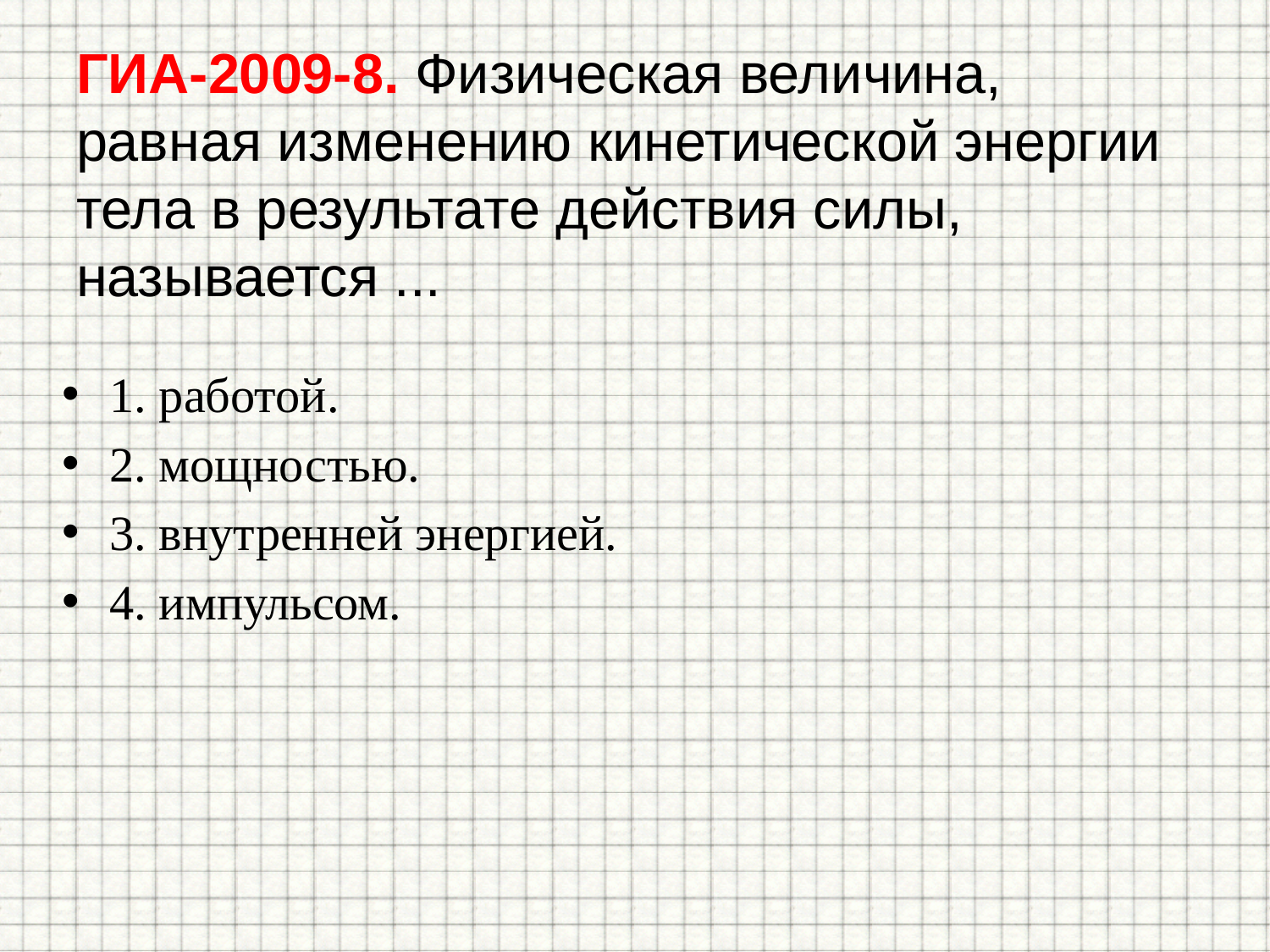

# ГИА-2009-8. Физическая величина, равная изменению кинетической энергии тела в результате действия силы, называется ...
1. работой.
2. мощностью.
3. внутренней энергией.
4. импульсом.